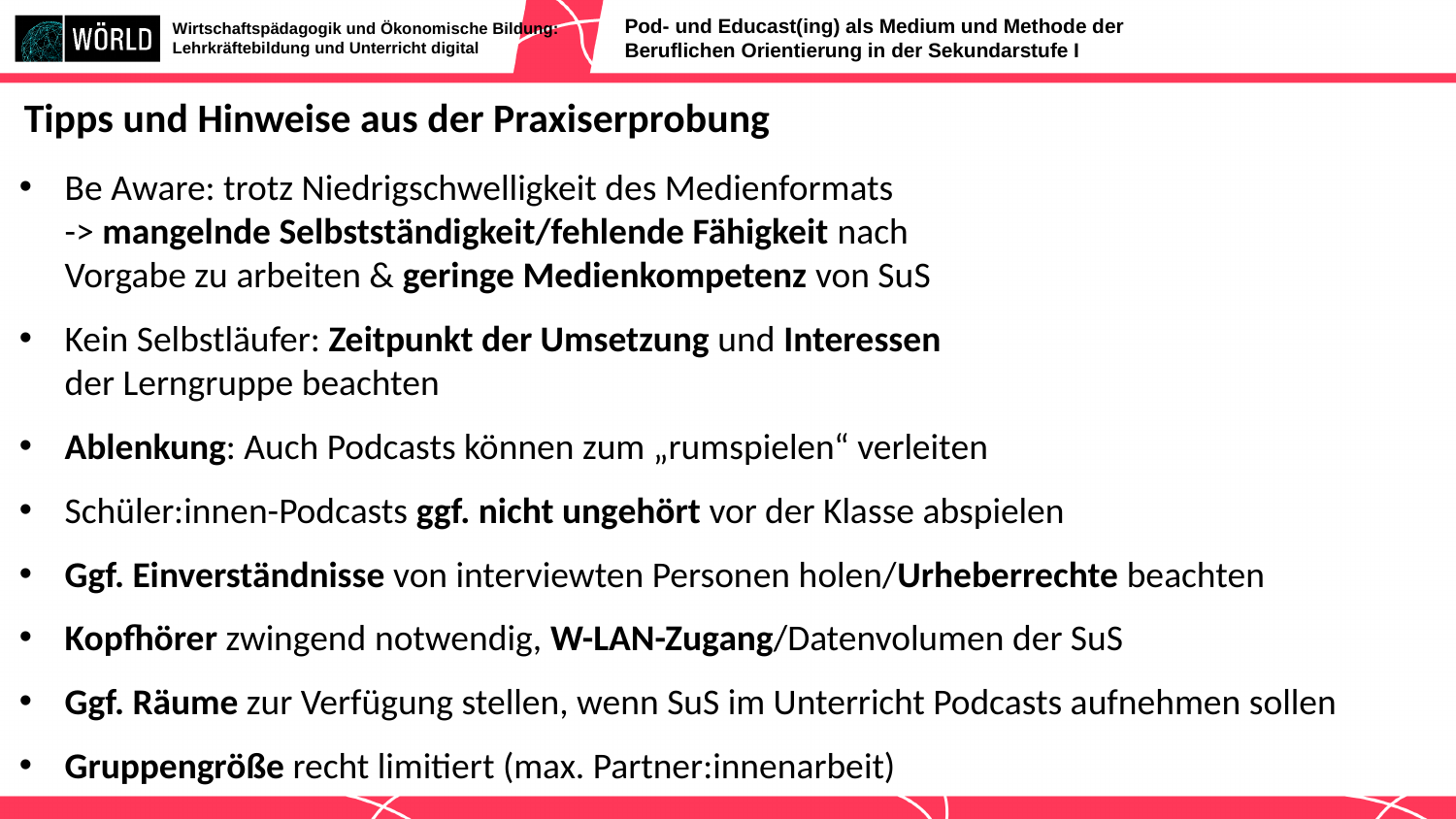

Pod- und Educast(ing) als Medium und Methode der Beruflichen Orientierung in der Sekundarstufe I

Tipps und Hinweise aus der Praxiserprobung
Be Aware: trotz Niedrigschwelligkeit des Medienformats
-> mangelnde Selbstständigkeit/fehlende Fähigkeit nach
Vorgabe zu arbeiten & geringe Medienkompetenz von SuS
Kein Selbstläufer: Zeitpunkt der Umsetzung und Interessen
der Lerngruppe beachten
Ablenkung: Auch Podcasts können zum „rumspielen“ verleiten
Schüler:innen-Podcasts ggf. nicht ungehört vor der Klasse abspielen
Ggf. Einverständnisse von interviewten Personen holen/Urheberrechte beachten
Kopfhörer zwingend notwendig, W-LAN-Zugang/Datenvolumen der SuS
Ggf. Räume zur Verfügung stellen, wenn SuS im Unterricht Podcasts aufnehmen sollen
Gruppengröße recht limitiert (max. Partner:innenarbeit)